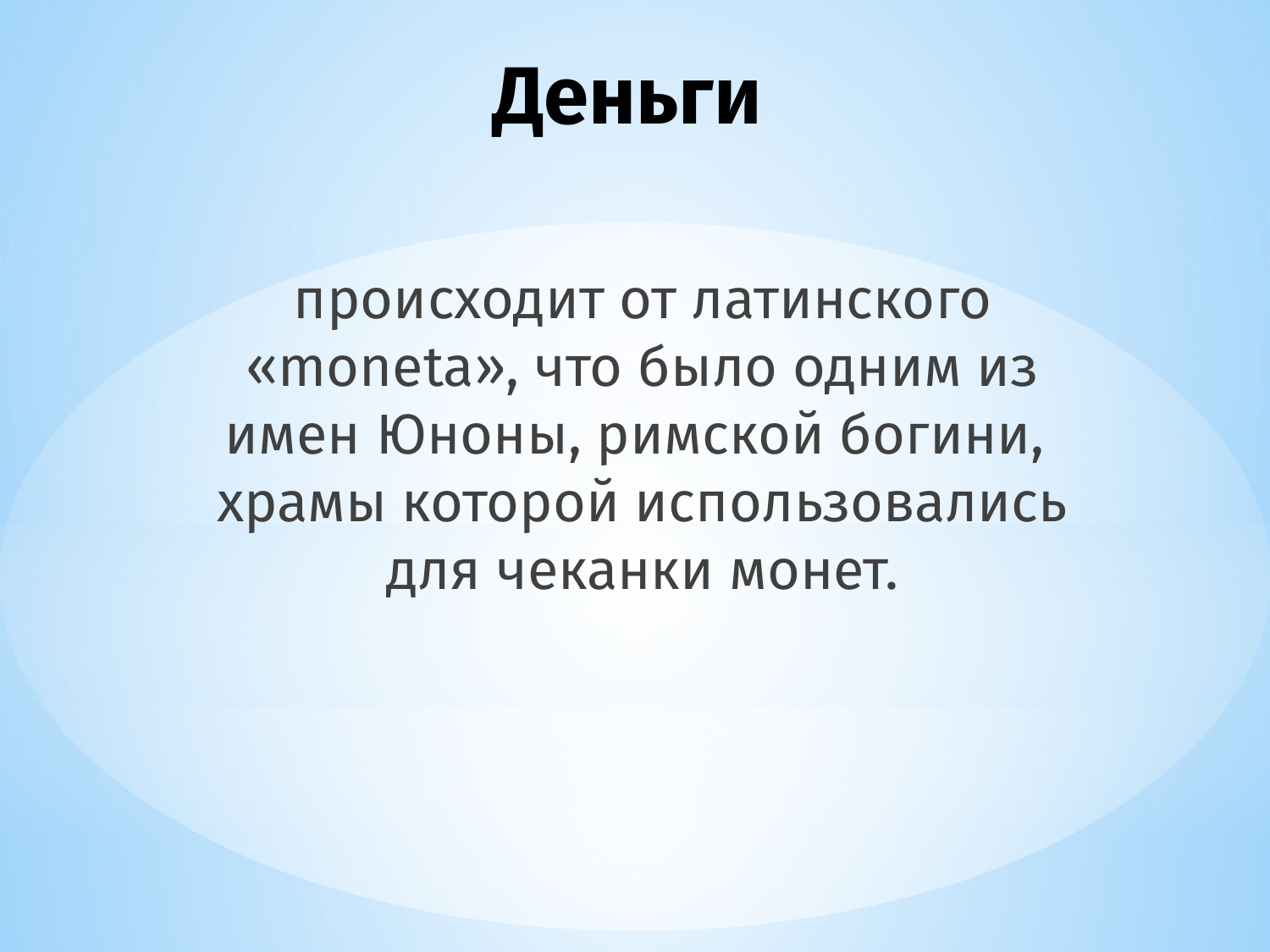

# Деньги
происходит от латинско­го «moneta», что было одним из имен Юноны, римской богини,  храмы которой использовались для чеканки монет.